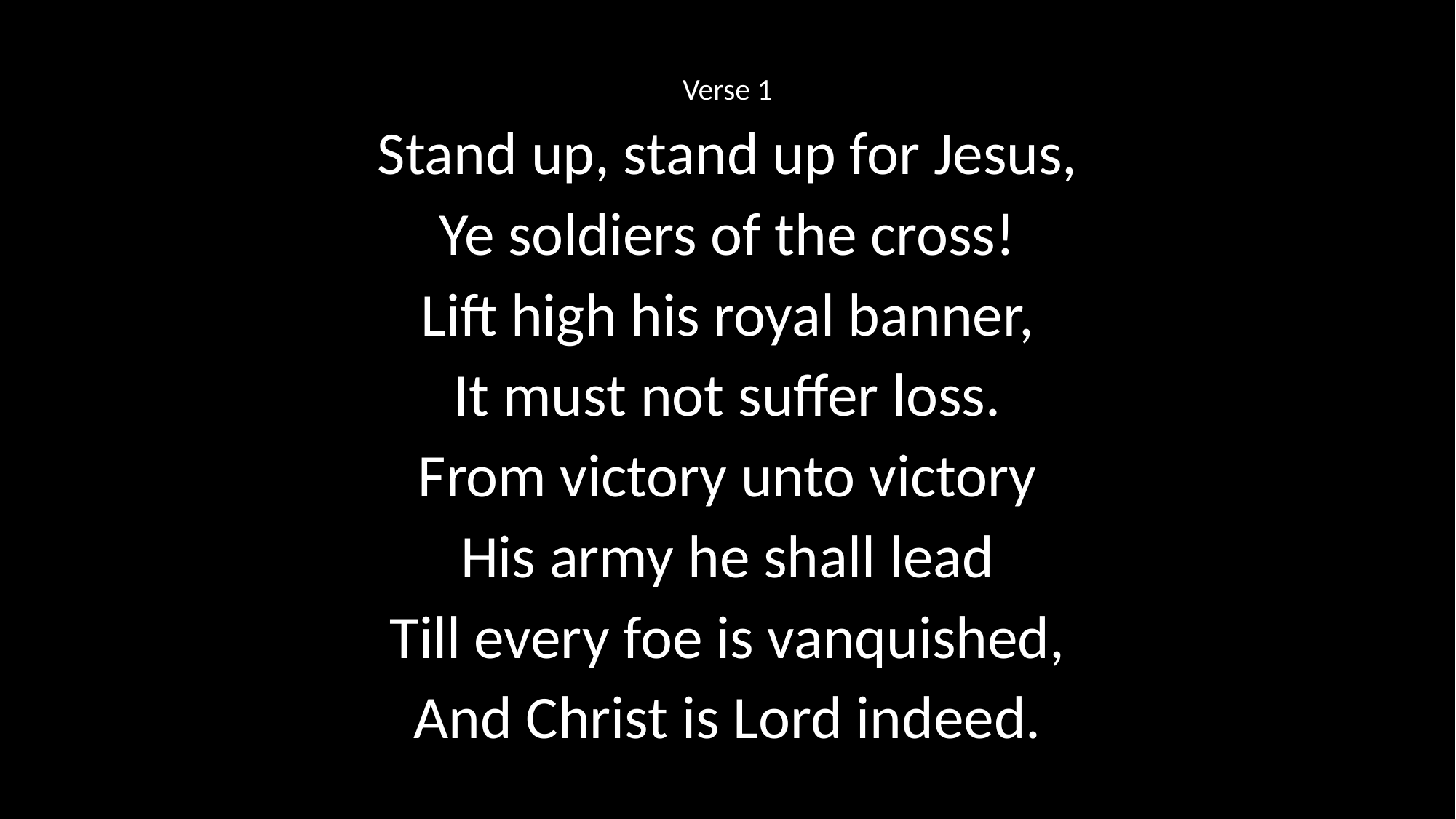

Verse 1
Stand up, stand up for Jesus,
Ye soldiers of the cross!
Lift high his royal banner,
It must not suffer loss.
From victory unto victory
His army he shall lead
Till every foe is vanquished,
And Christ is Lord indeed.